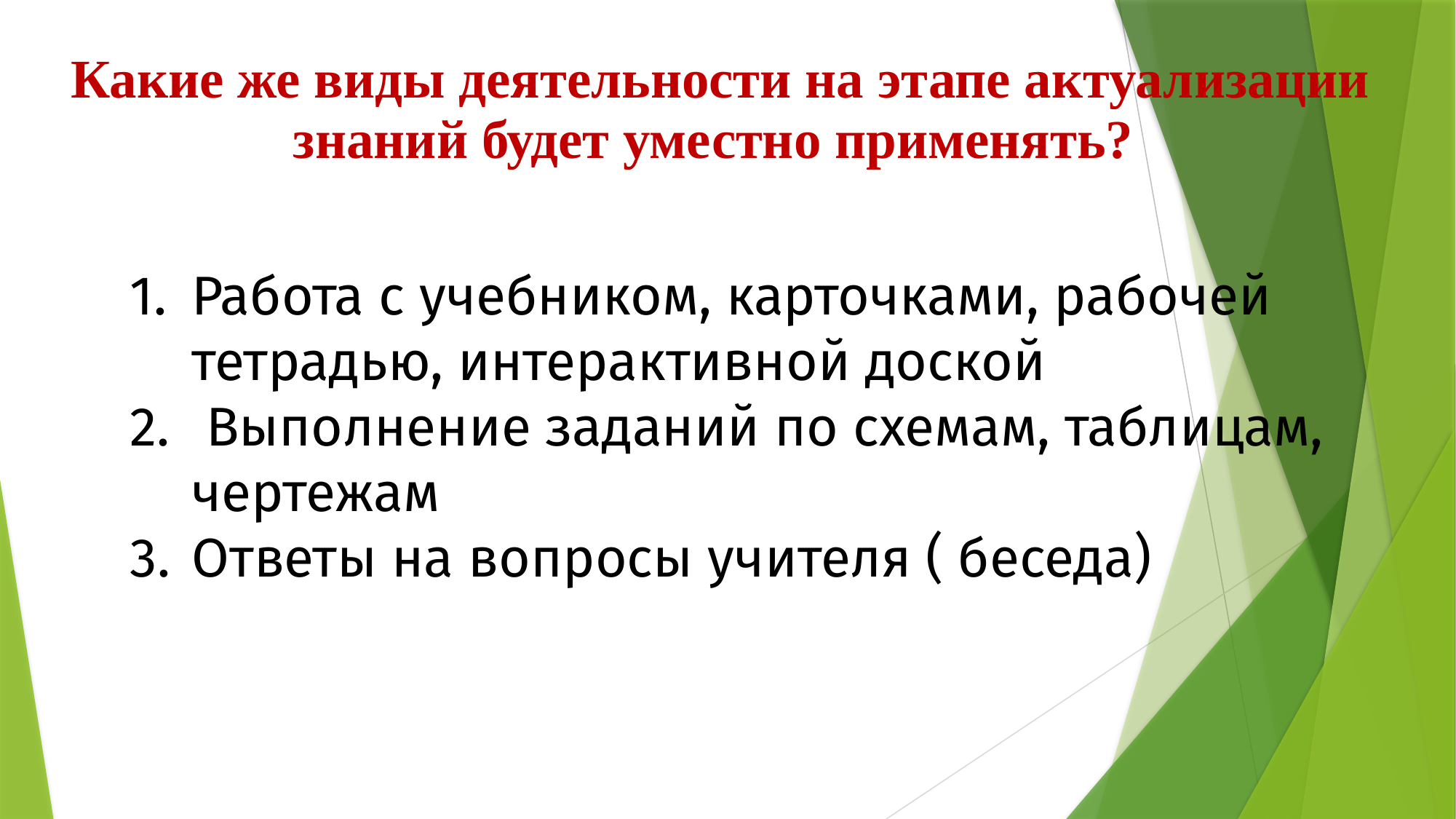

# Какие же виды деятельности на этапе актуализации знаний будет уместно применять?
Работа с учебником, карточками, рабочей тетрадью, интерактивной доской
 Выполнение заданий по схемам, таблицам, чертежам
Ответы на вопросы учителя ( беседа)